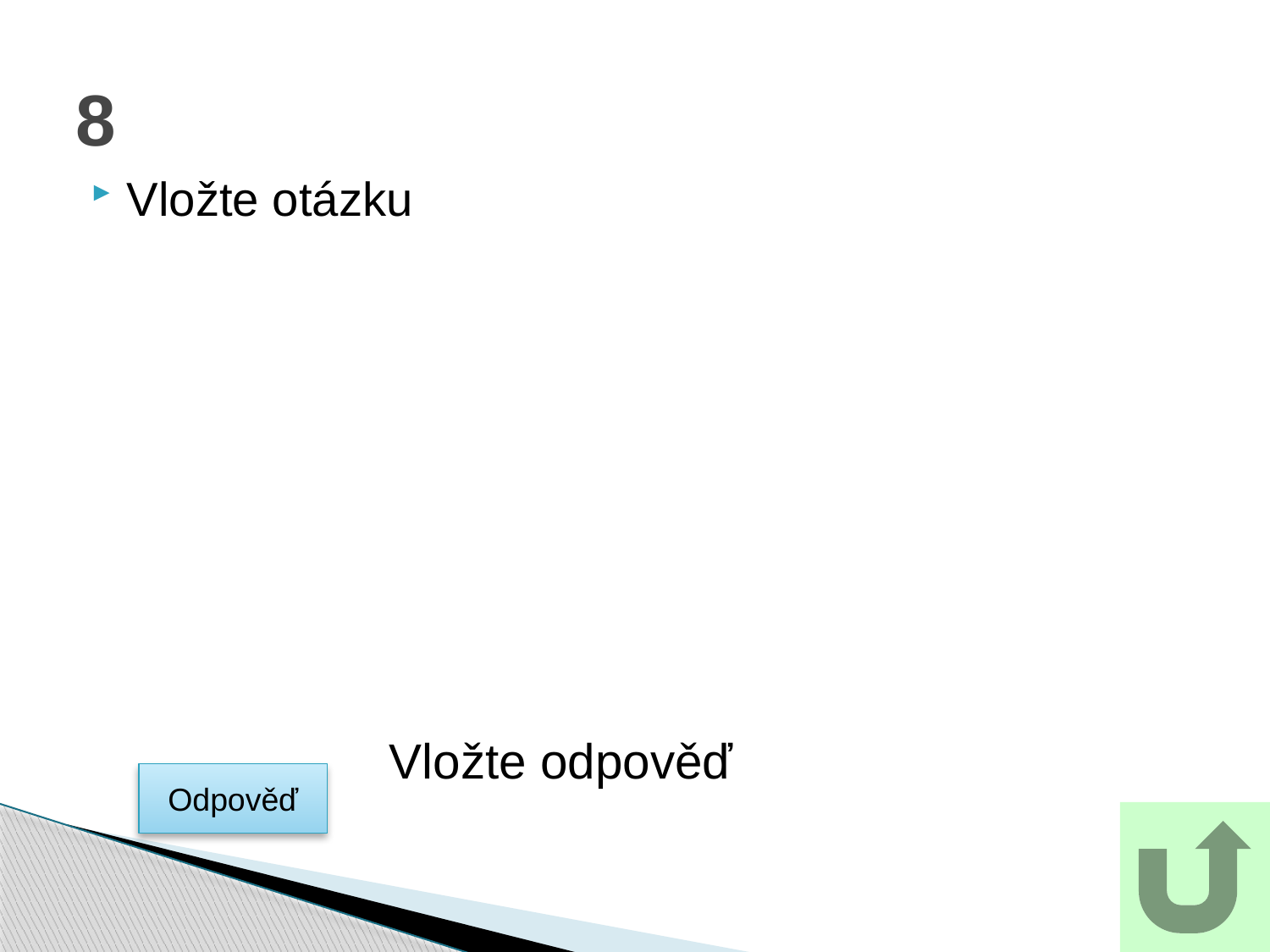

# 8
Vložte otázku
Vložte odpověď
Odpověď